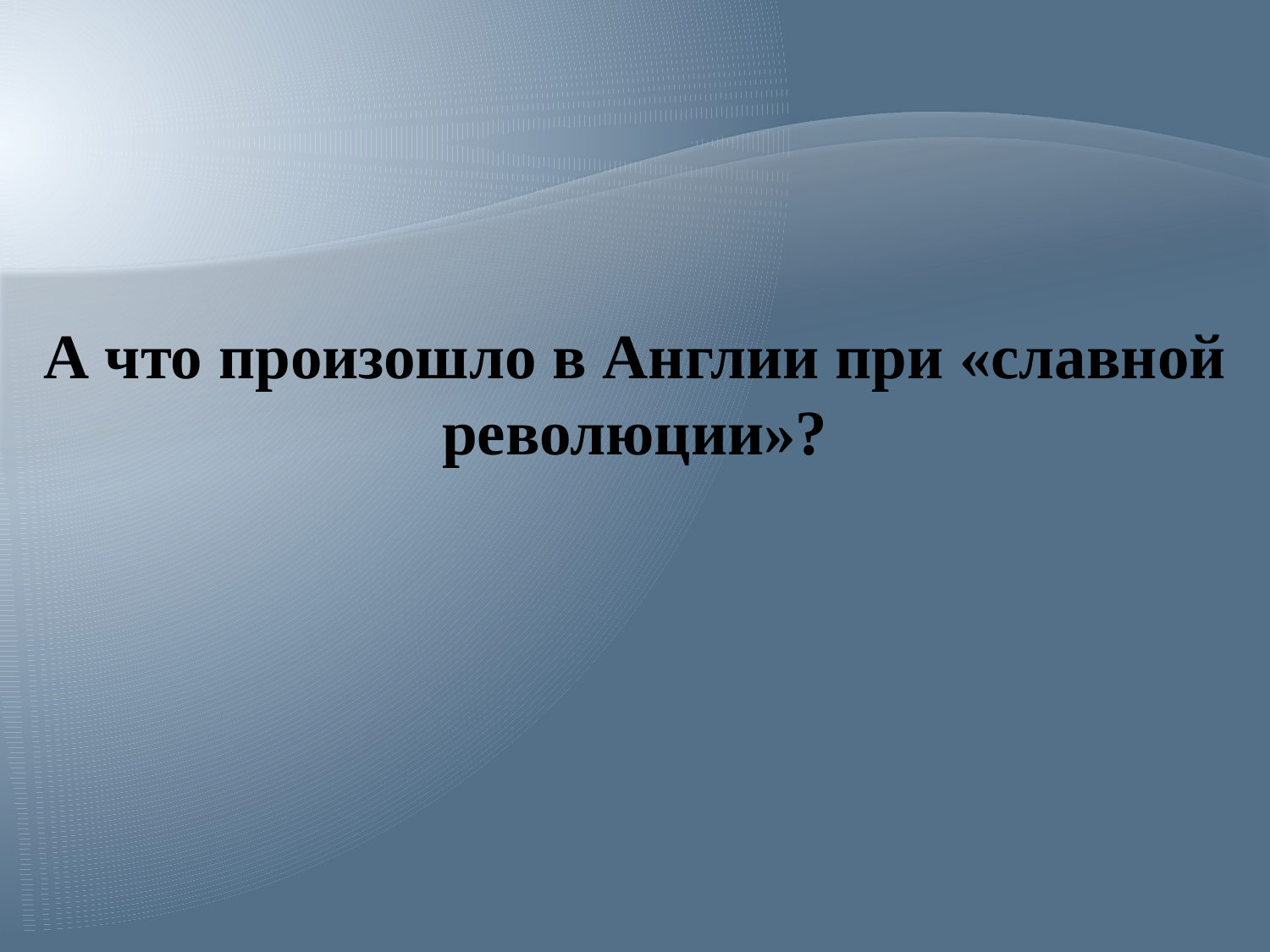

А что произошло в Англии при «славной революции»?